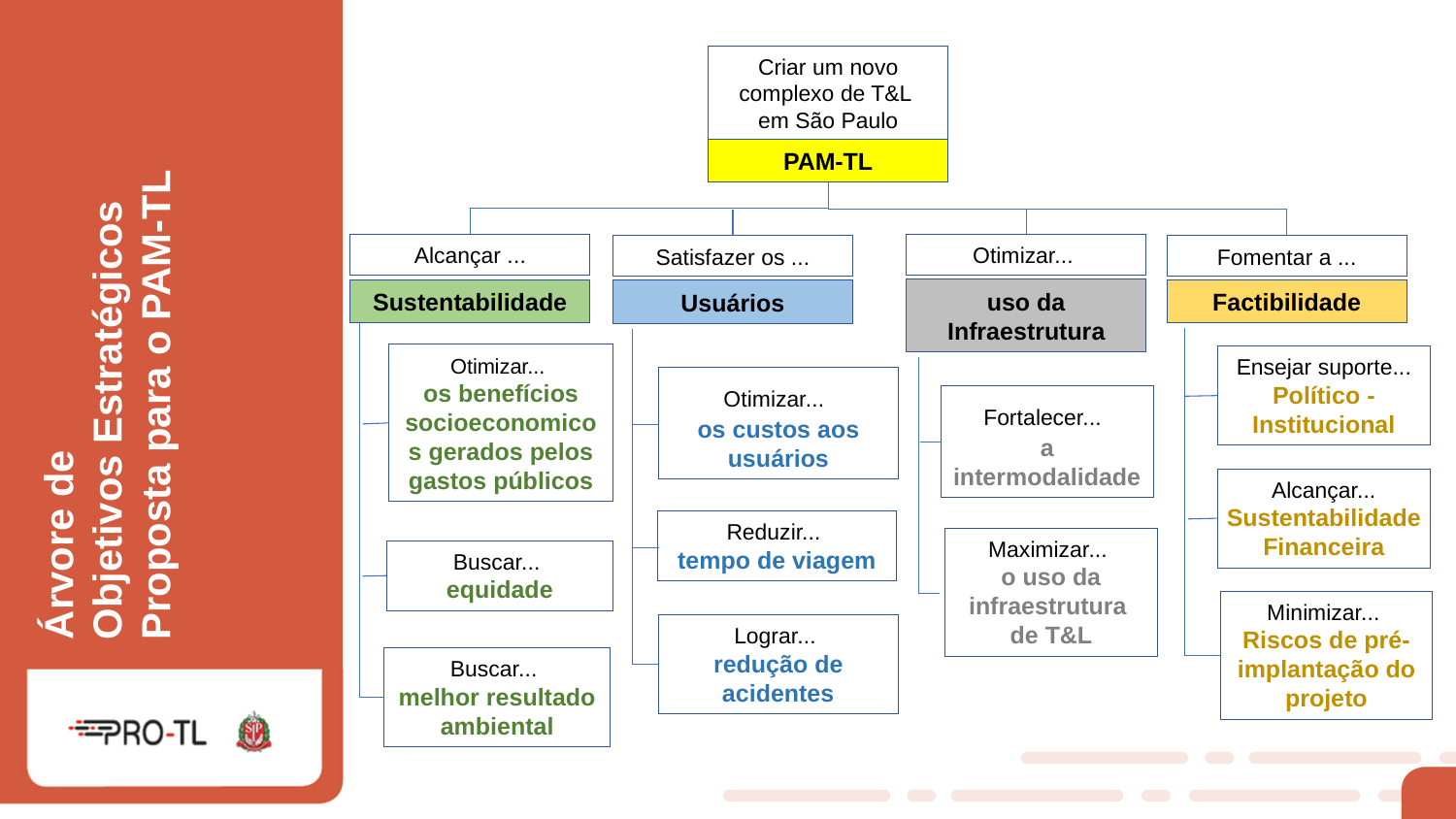

Criar um novo complexo de T&L
em São Paulo

PAM-TL
Alcançar ...
Otimizar...
Satisfazer os ...
Fomentar a ...
Árvore de
Objetivos Estratégicos  Proposta para o PAM-TL
uso da Infraestrutura
Factibilidade
Sustentabilidade
Usuários
Otimizar...
os benefícios socioeconomicos gerados pelos gastos públicos
Ensejar suporte... Político - Institucional
Otimizar...
os custos aos usuários
Fortalecer...
a intermodalidade
Alcançar... Sustentabilidade Financeira
Reduzir...
tempo de viagem
Maximizar...
o uso da infraestrutura  de T&L
Buscar...
equidade
Minimizar...
Riscos de pré-implantação do projeto
Lograr...
redução de acidentes
Buscar...
melhor resultado ambiental
11